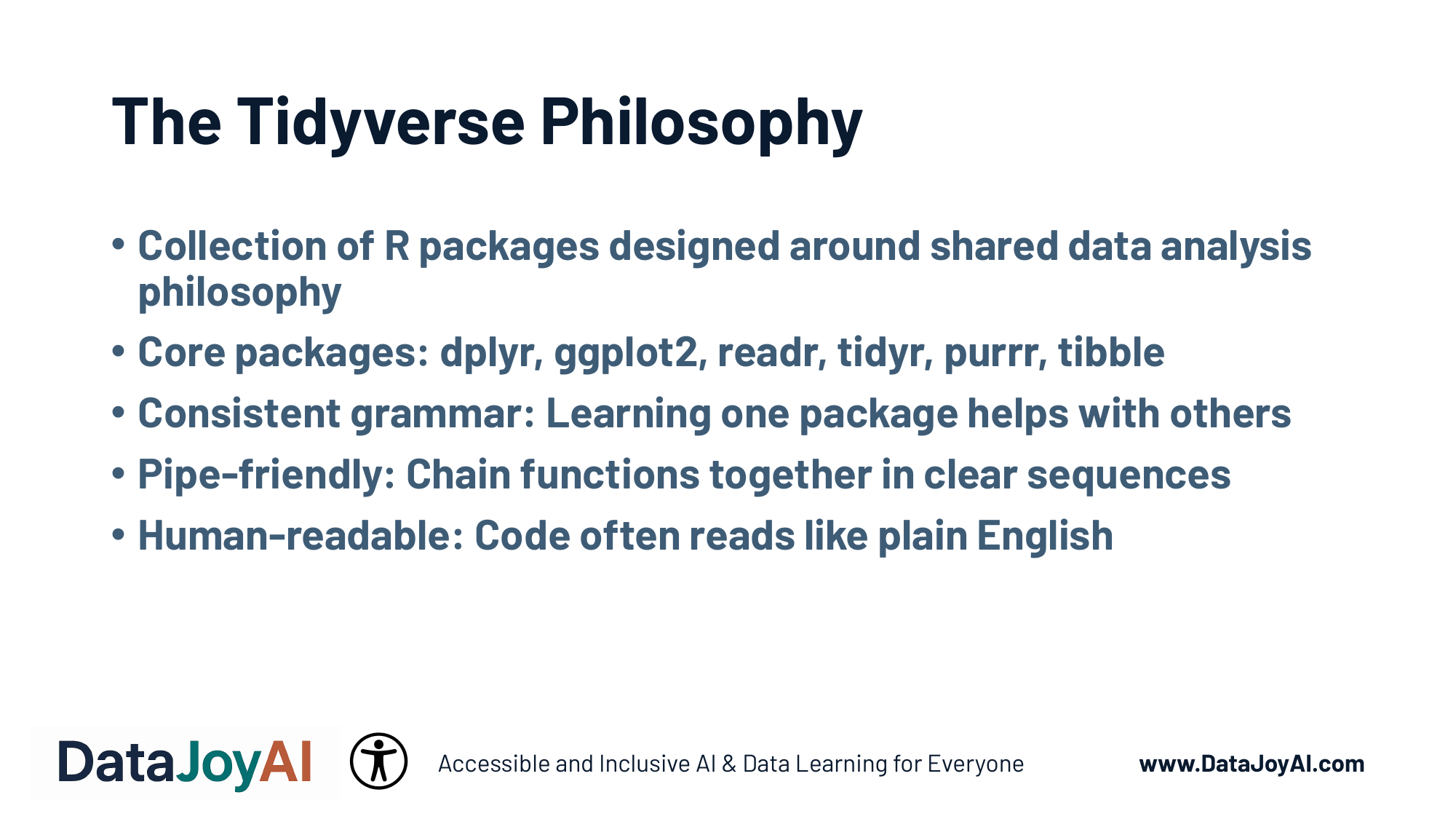

# The Tidyverse Philosophy
Collection of R packages designed around shared data analysis philosophy
Core packages: dplyr, ggplot2, readr, tidyr, purrr, tibble
Consistent grammar: Learning one package helps with others
Pipe-friendly: Chain functions together in clear sequences
Human-readable: Code often reads like plain English